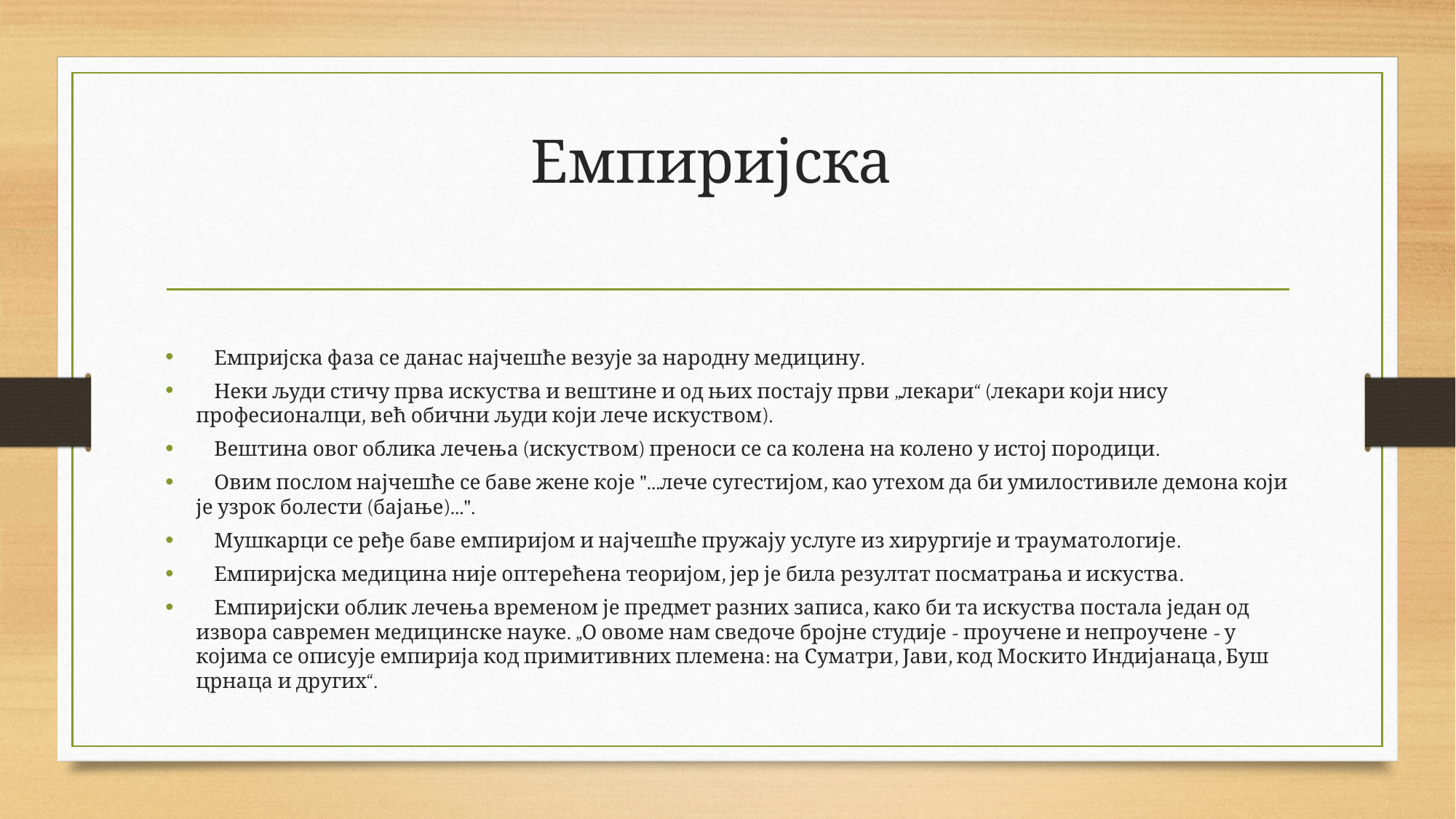

# Емпиријска

    Емпријска фаза се данас најчешће везује за народну медицину.
    Неки људи стичу прва искуства и вештине и од њих постају први „лекари“ (лекари који нису професионалци, већ обични људи који лече искуством).
    Вештина овог облика лечења (искуством) преноси се са колена на колено у истој породици.
    Овим послом најчешће се баве жене које "...лече сугестијом, као утехом да би умилостивиле демона који је узрок болести (бајање)...".
    Мушкарци се ређе баве емпиријом и најчешће пружају услуге из хирургије и трауматологије.
    Емпиријска медицина није оптерећена теоријом, јер је била резултат посматрања и искуства.
    Емпиријски облик лечења временом је предмет разних записа, како би та искуства постала један од извора савремен медицинске науке. „О овоме нам сведоче бројне студије - проучене и непроучене - у којима се описује емпирија код примитивних племена: на Суматри, Јави, код Москито Индијанаца, Буш црнаца и других“.